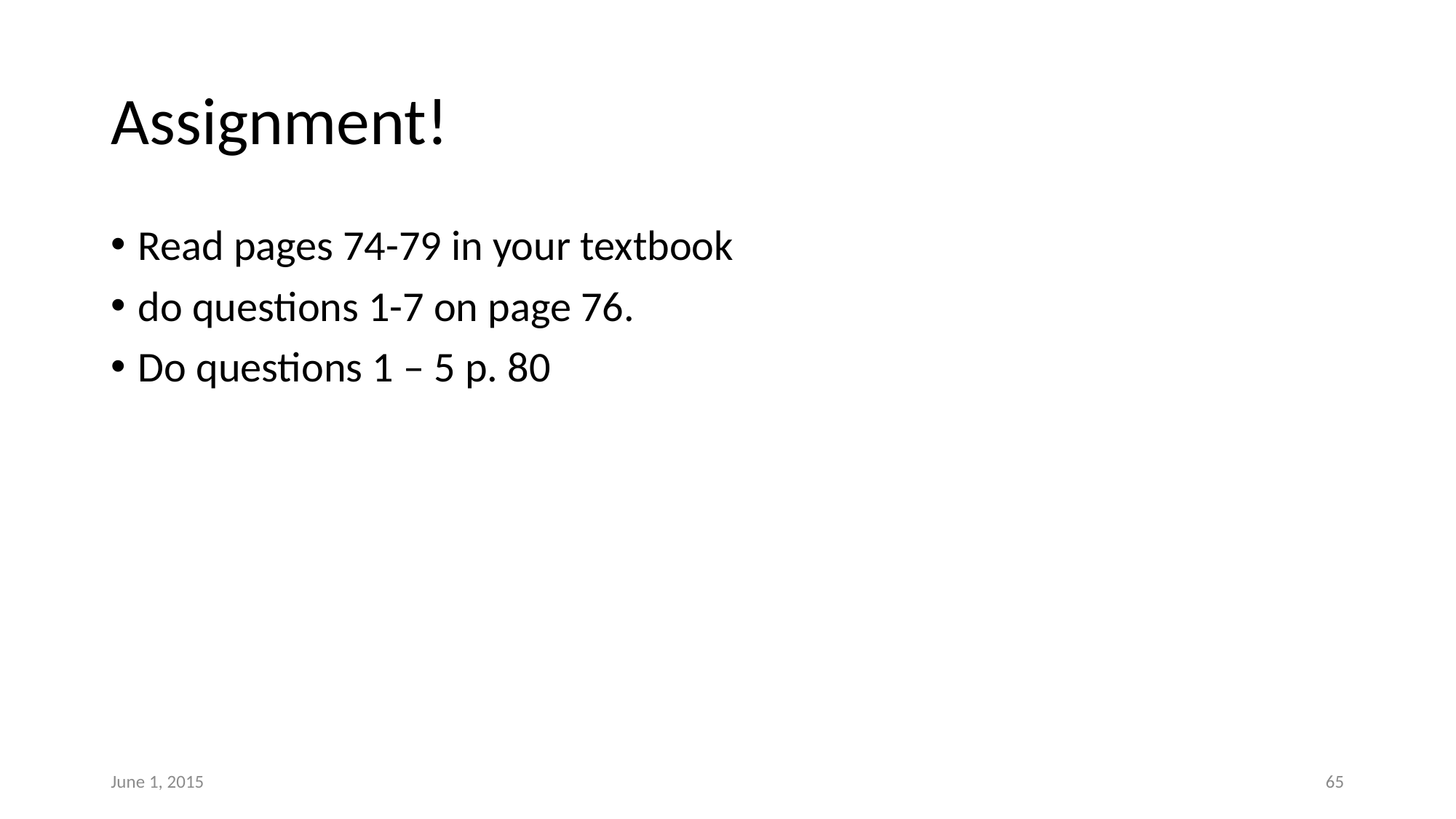

# Assignment!
Read pages 74-79 in your textbook
do questions 1-7 on page 76.
Do questions 1 – 5 p. 80
June 1, 2015
65